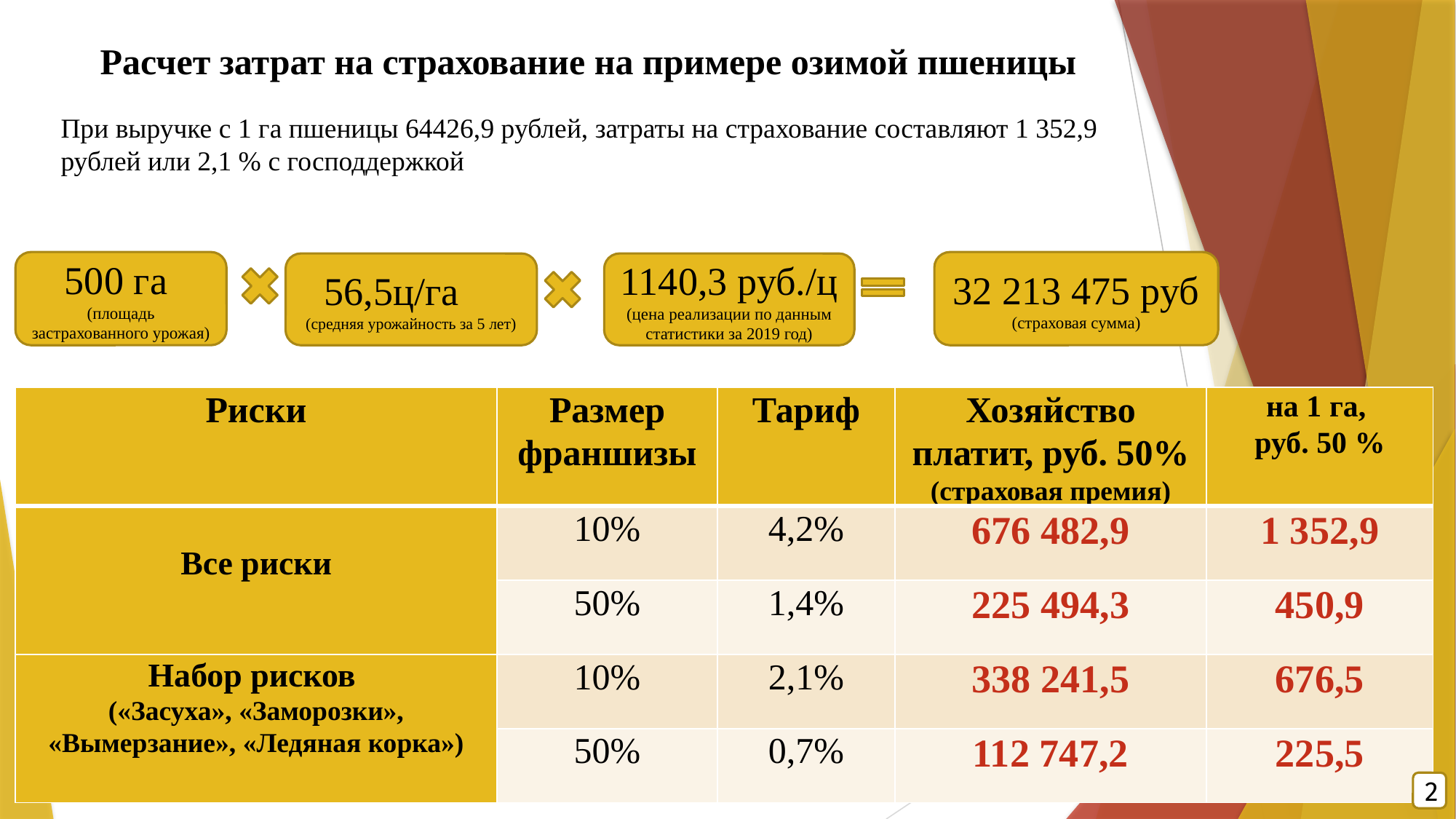

Расчет затрат на страхование на примере озимой пшеницы
# При выручке с 1 га пшеницы 64426,9 рублей, затраты на страхование составляют 1 352,9 рублей или 2,1 % с господдержкой
32 213 475 руб (страховая сумма)
500 га
(площадь застрахованного урожая)
56,5ц/га     (средняя урожайность за 5 лет)
1140,3 руб./ц (цена реализации по данным статистики за 2019 год)

| Риски | Размер франшизы | Тариф | Хозяйство платит, руб. 50% (страховая премия) | на 1 га, руб. 50 % |
| --- | --- | --- | --- | --- |
| Все риски | 10% | 4,2% | 676 482,9 | 1 352,9 |
|  | 50% | 1,4% | 225 494,3 | 450,9 |
| Набор рисков («Засуха», «Заморозки», «Вымерзание», «Ледяная корка») | 10% | 2,1% | 338 241,5 | 676,5 |
|  | 50% | 0,7% | 112 747,2 | 225,5 |
2